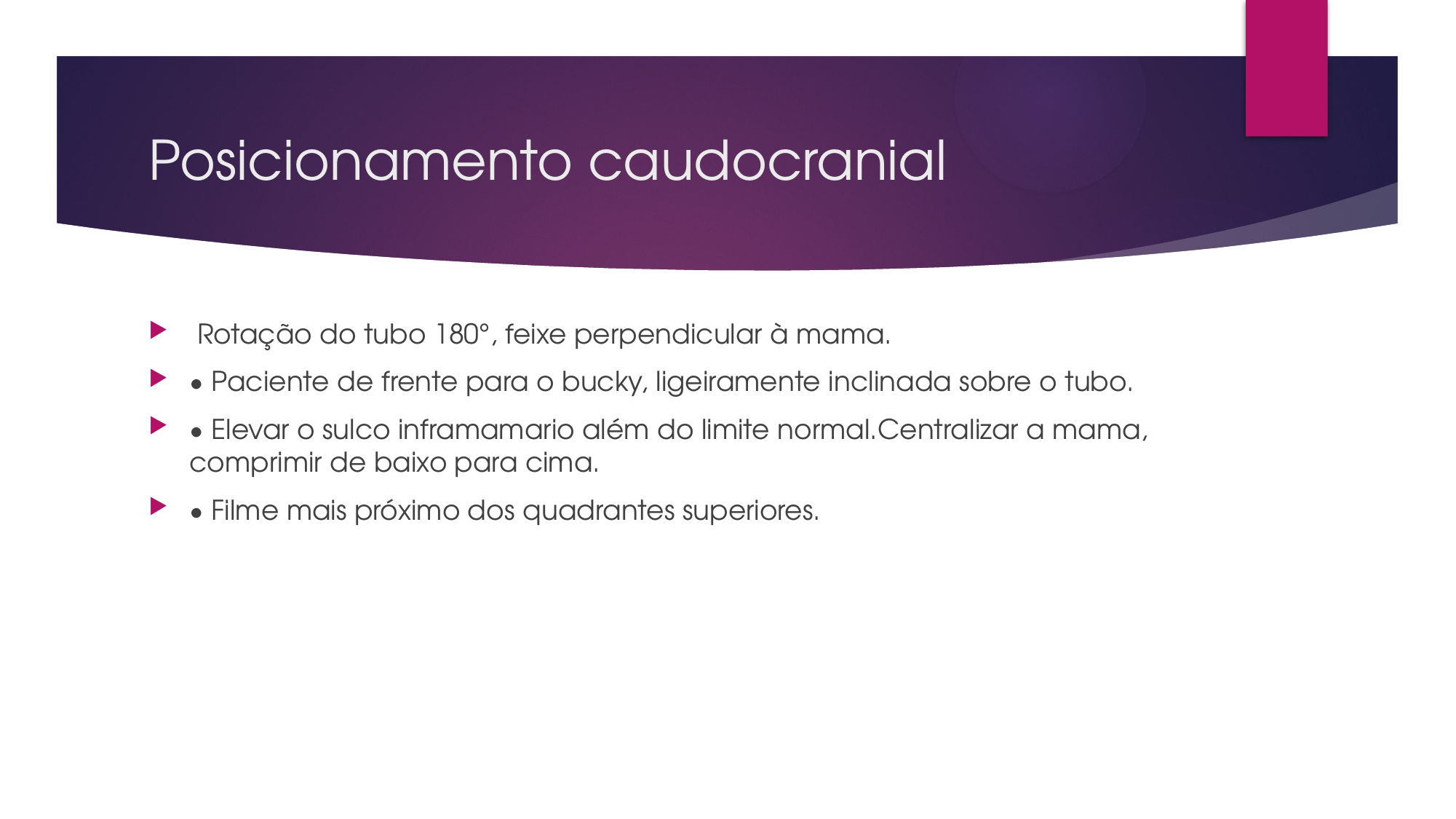

# Posicionamento caudocranial
 Rotação do tubo 180°, feixe perpendicular à mama.
• Paciente de frente para o bucky, ligeiramente inclinada sobre o tubo.
• Elevar o sulco inframamario além do limite normal.Centralizar a mama, comprimir de baixo para cima.
• Filme mais próximo dos quadrantes superiores.